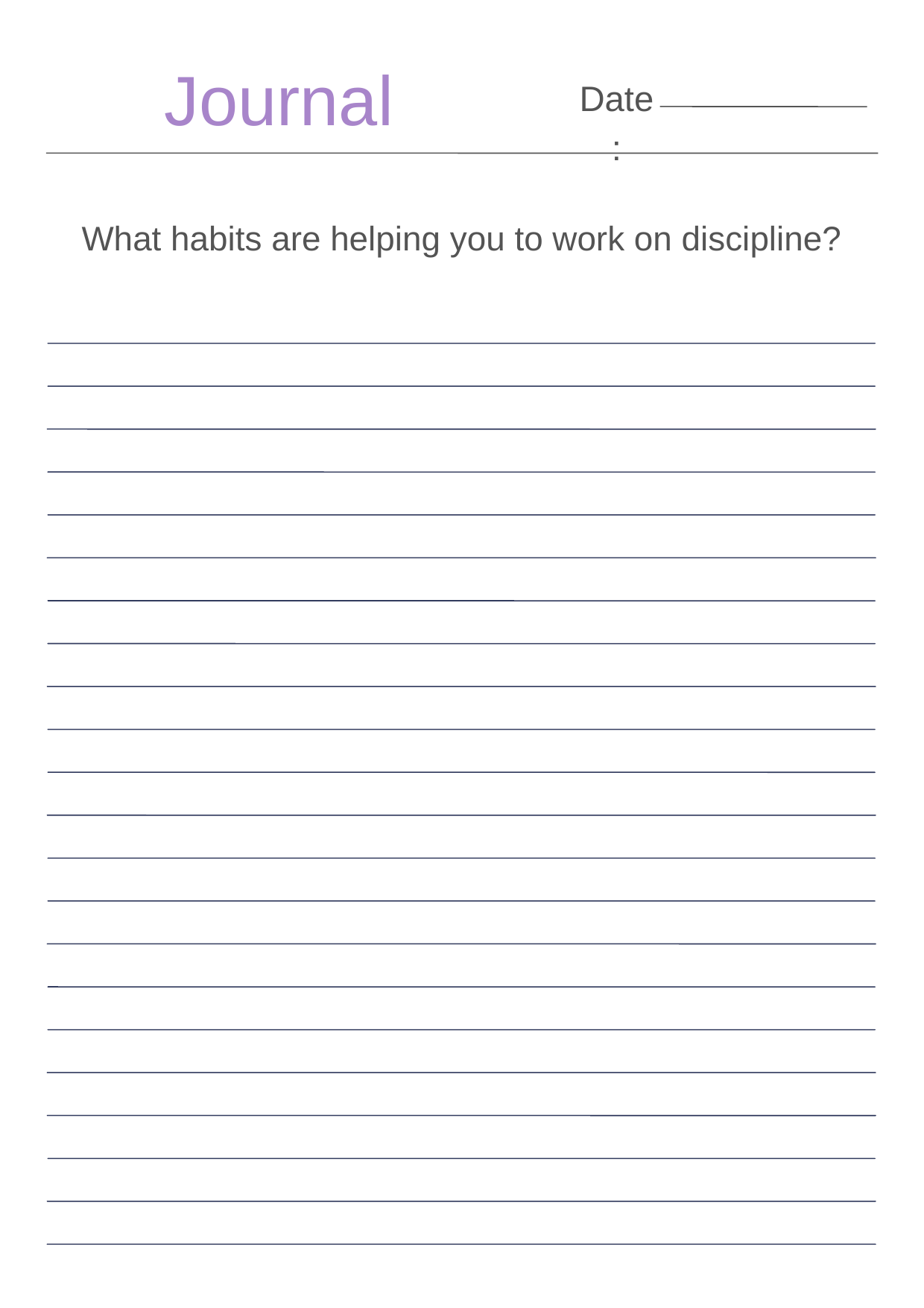

Journal
Date:

What habits are helping you to work on discipline?